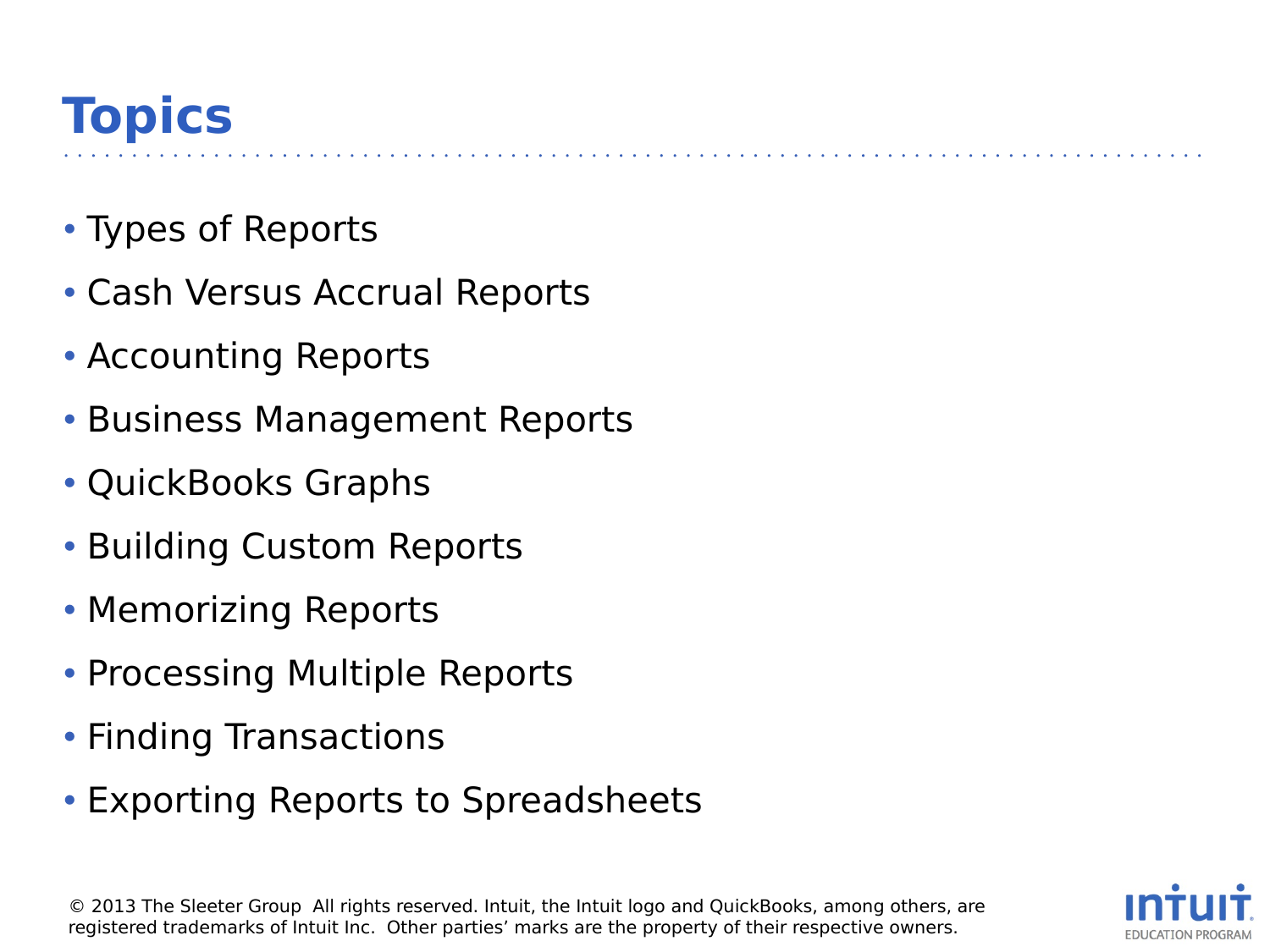

# Topics
Types of Reports
Cash Versus Accrual Reports
Accounting Reports
Business Management Reports
QuickBooks Graphs
Building Custom Reports
Memorizing Reports
Processing Multiple Reports
Finding Transactions
Exporting Reports to Spreadsheets